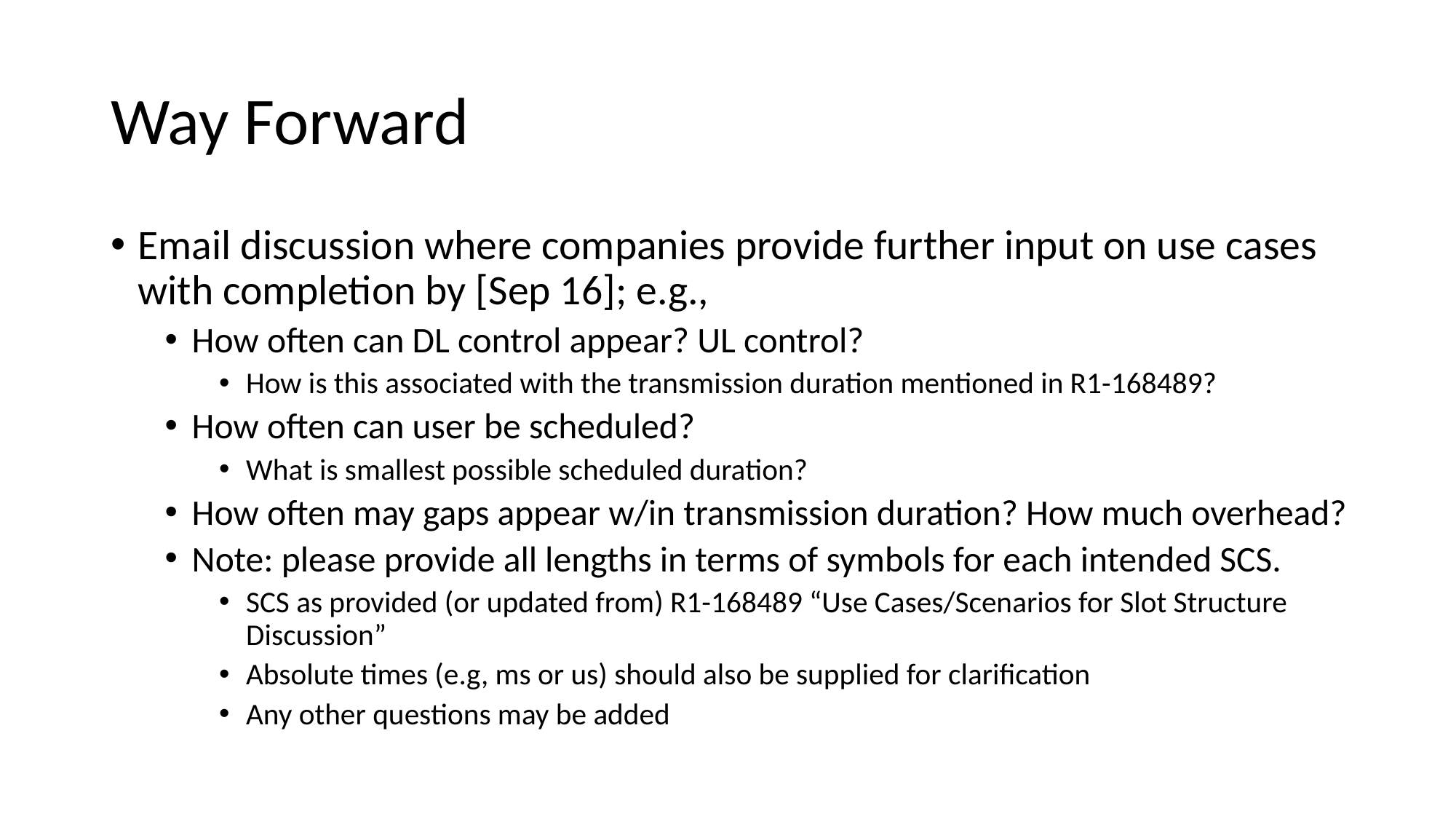

# Way Forward
Email discussion where companies provide further input on use cases with completion by [Sep 16]; e.g.,
How often can DL control appear? UL control?
How is this associated with the transmission duration mentioned in R1-168489?
How often can user be scheduled?
What is smallest possible scheduled duration?
How often may gaps appear w/in transmission duration? How much overhead?
Note: please provide all lengths in terms of symbols for each intended SCS.
SCS as provided (or updated from) R1-168489 “Use Cases/Scenarios for Slot Structure Discussion”
Absolute times (e.g, ms or us) should also be supplied for clarification
Any other questions may be added